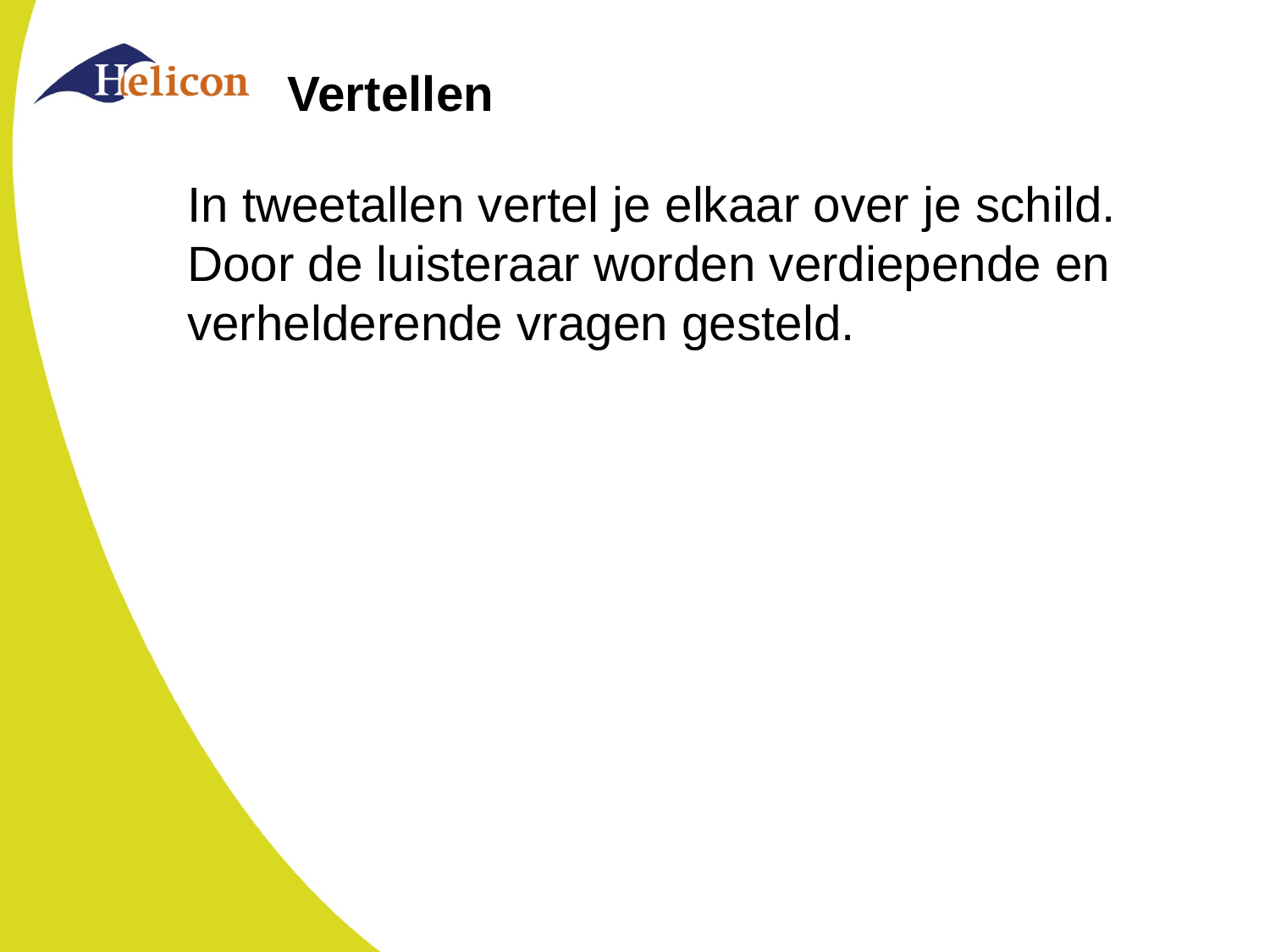

# Vertellen
In tweetallen vertel je elkaar over je schild. Door de luisteraar worden verdiepende en verhelderende vragen gesteld.